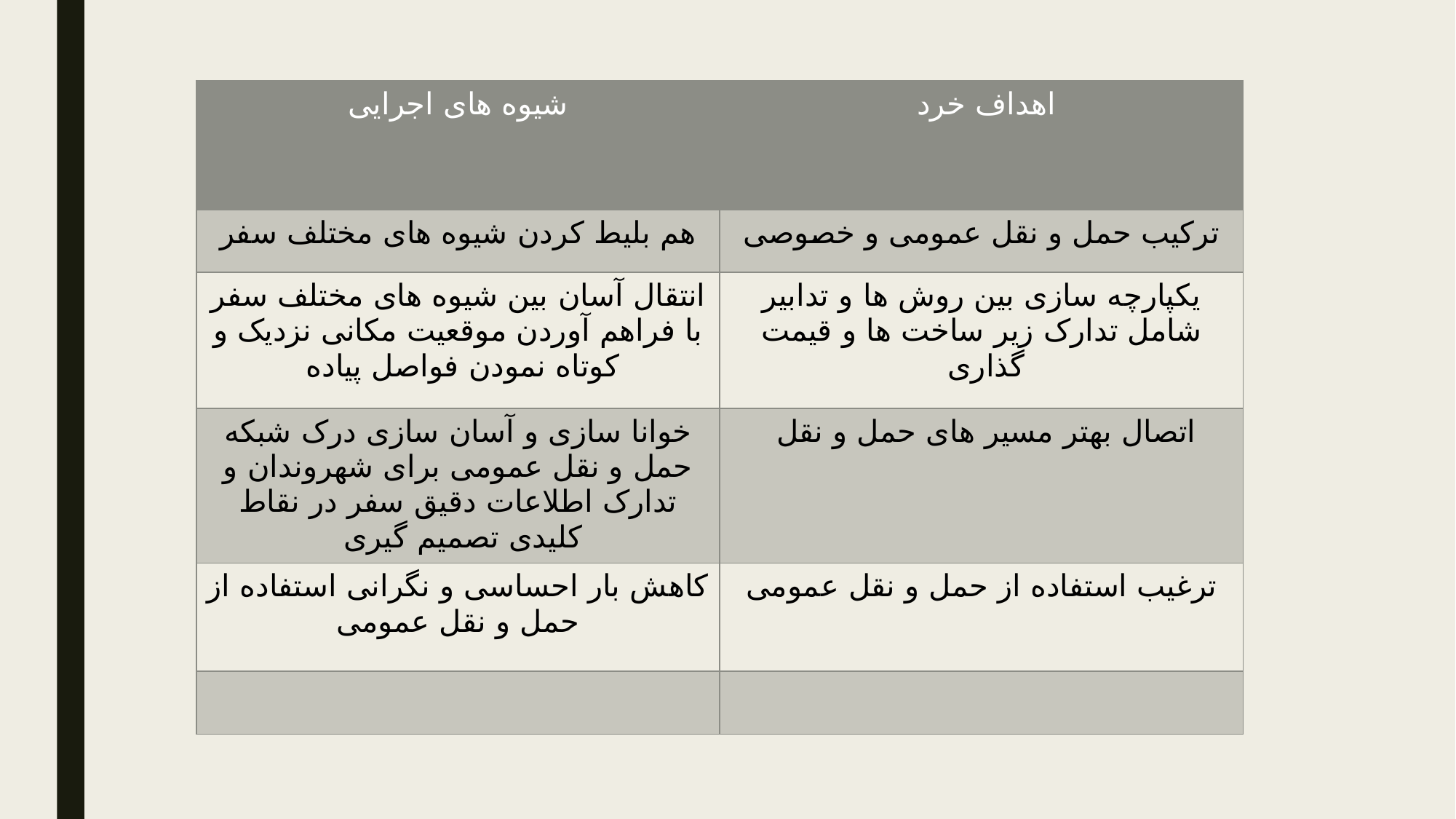

| شیوه های اجرایی | اهداف خرد |
| --- | --- |
| هم بلیط کردن شیوه های مختلف سفر | ترکیب حمل و نقل عمومی و خصوصی |
| انتقال آسان بین شیوه های مختلف سفر با فراهم آوردن موقعیت مکانی نزدیک و کوتاه نمودن فواصل پیاده | یکپارچه سازی بین روش ها و تدابیر شامل تدارک زیر ساخت ها و قیمت گذاری |
| خوانا سازی و آسان سازی درک شبکه حمل و نقل عمومی برای شهروندان و تدارک اطلاعات دقیق سفر در نقاط کلیدی تصمیم گیری | اتصال بهتر مسیر های حمل و نقل |
| کاهش بار احساسی و نگرانی استفاده از حمل و نقل عمومی | ترغیب استفاده از حمل و نقل عمومی |
|  |  |